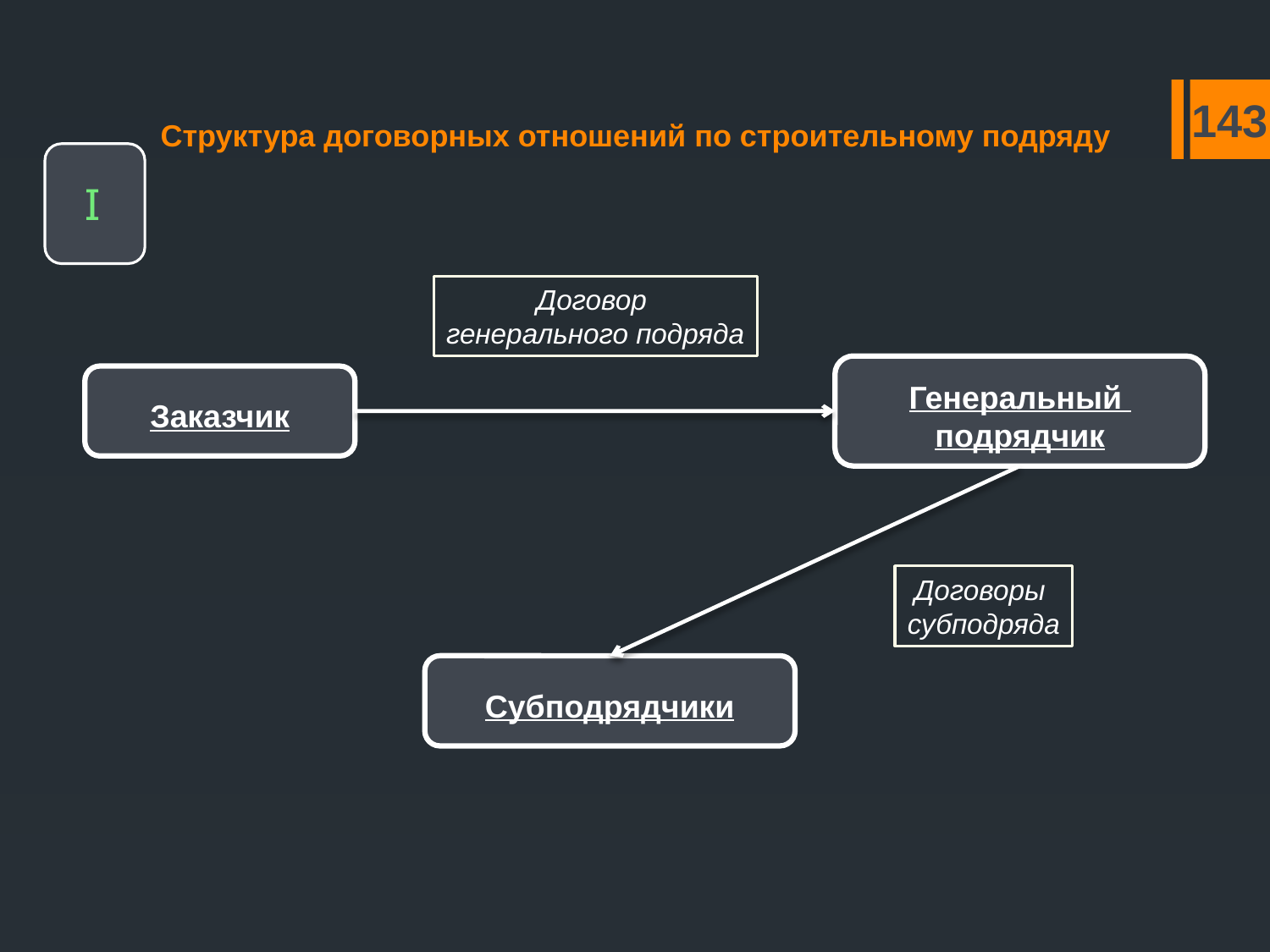

# Структура договорных отношений по строительному подряду
143

I

Договор
генерального подряда

Генеральный
подрядчик

Заказчик

Договоры
субподряда

Субподрядчики